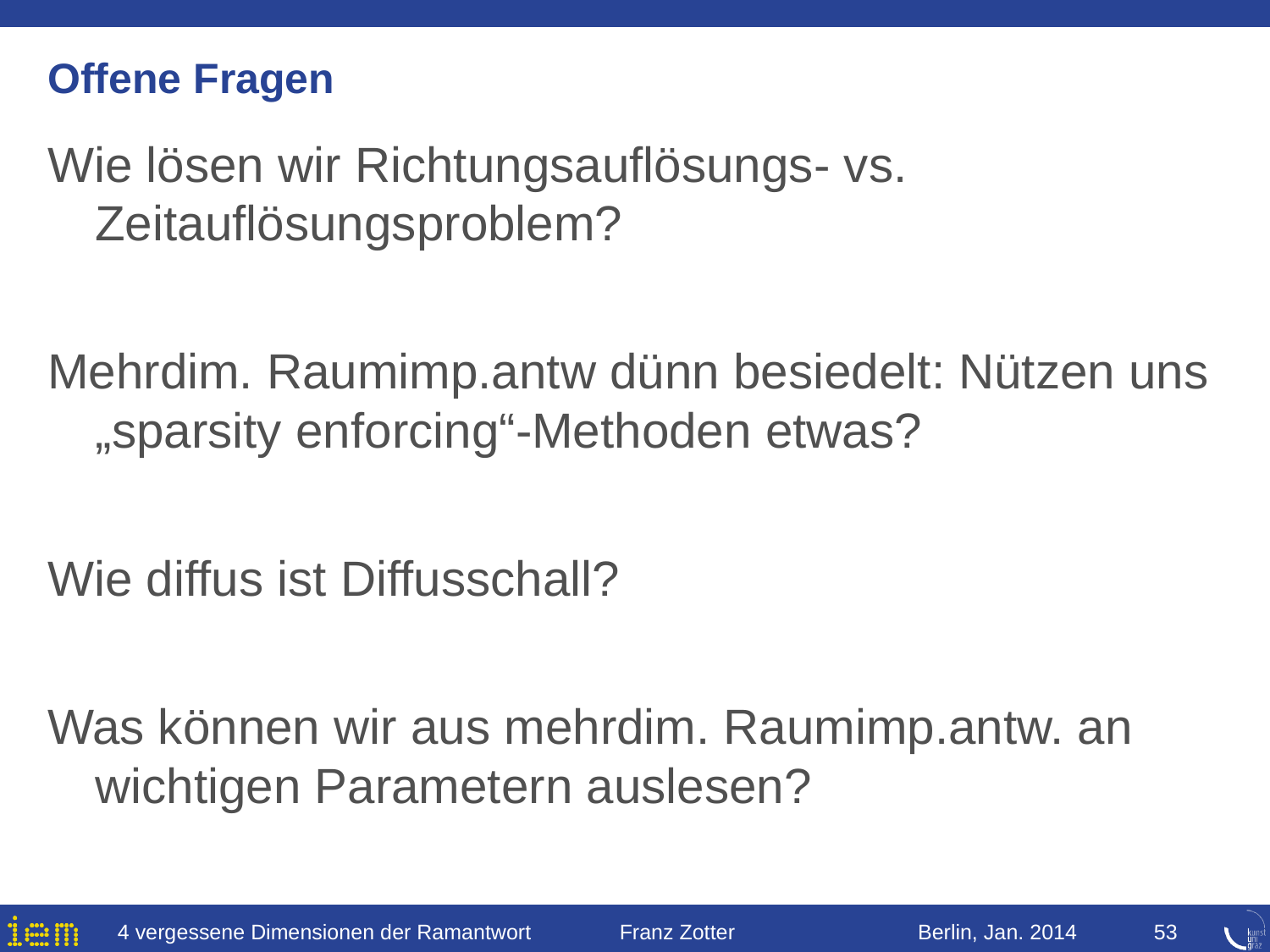

# Offene Fragen
Wie lösen wir Richtungsauflösungs- vs. Zeitauflösungsproblem?

Mehrdim. Raumimp.antw dünn besiedelt: Nützen uns „sparsity enforcing“-Methoden etwas?

Wie diffus ist Diffusschall?

Was können wir aus mehrdim. Raumimp.antw. an wichtigen Parametern auslesen?
4 vergessene Dimensionen der Ramantwort               Franz Zotter                               Berlin, Jan. 2014
53